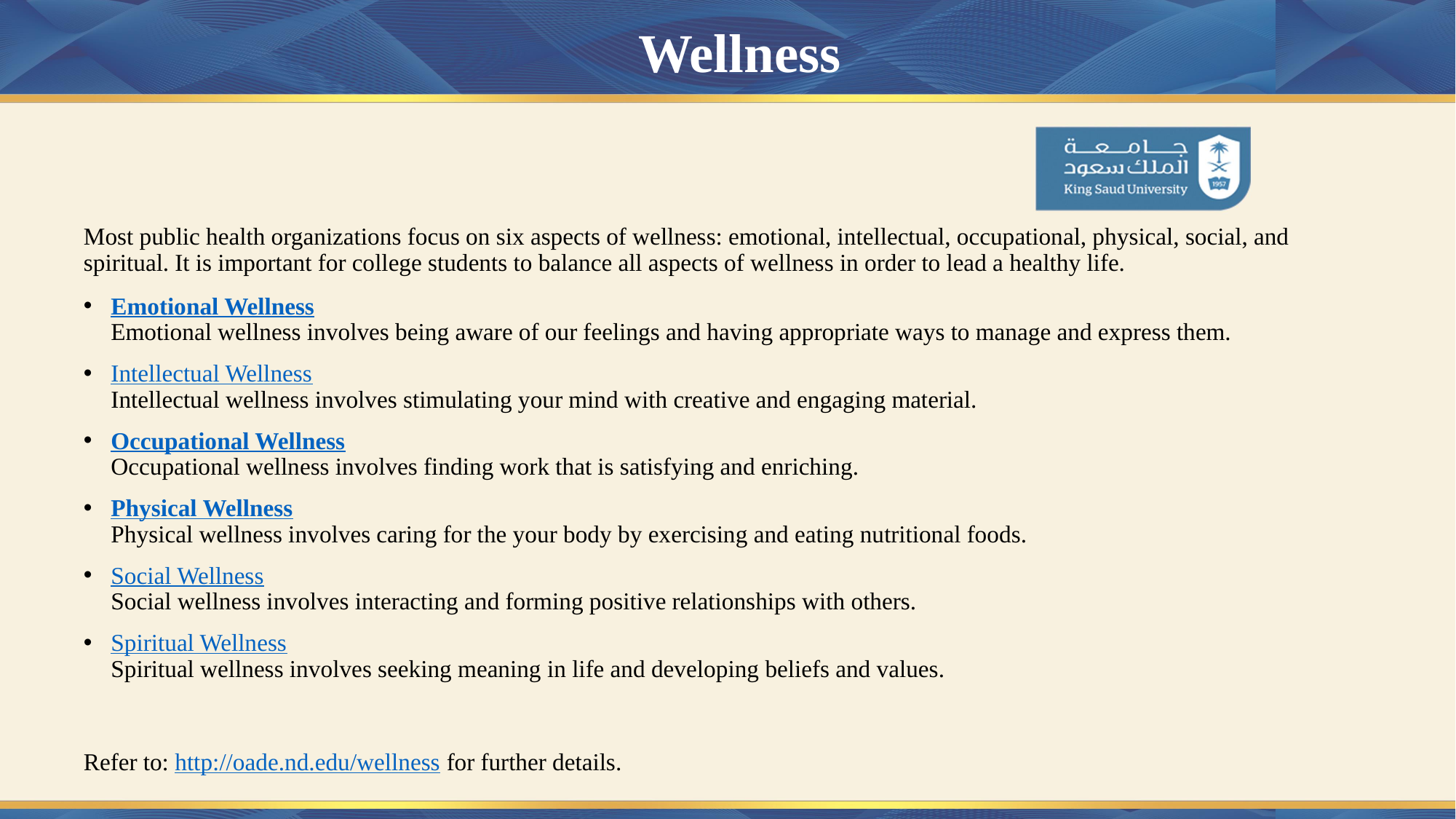

# Wellness
Most public health organizations focus on six aspects of wellness: emotional, intellectual, occupational, physical, social, and spiritual. It is important for college students to balance all aspects of wellness in order to lead a healthy life.
Emotional Wellness
Emotional wellness involves being aware of our feelings and having appropriate ways to manage and express them.
Intellectual Wellness
Intellectual wellness involves stimulating your mind with creative and engaging material.
Occupational Wellness
Occupational wellness involves finding work that is satisfying and enriching.
Physical Wellness
Physical wellness involves caring for the your body by exercising and eating nutritional foods.
Social Wellness
Social wellness involves interacting and forming positive relationships with others.
Spiritual Wellness
Spiritual wellness involves seeking meaning in life and developing beliefs and values.
Refer to: http://oade.nd.edu/wellness for further details.